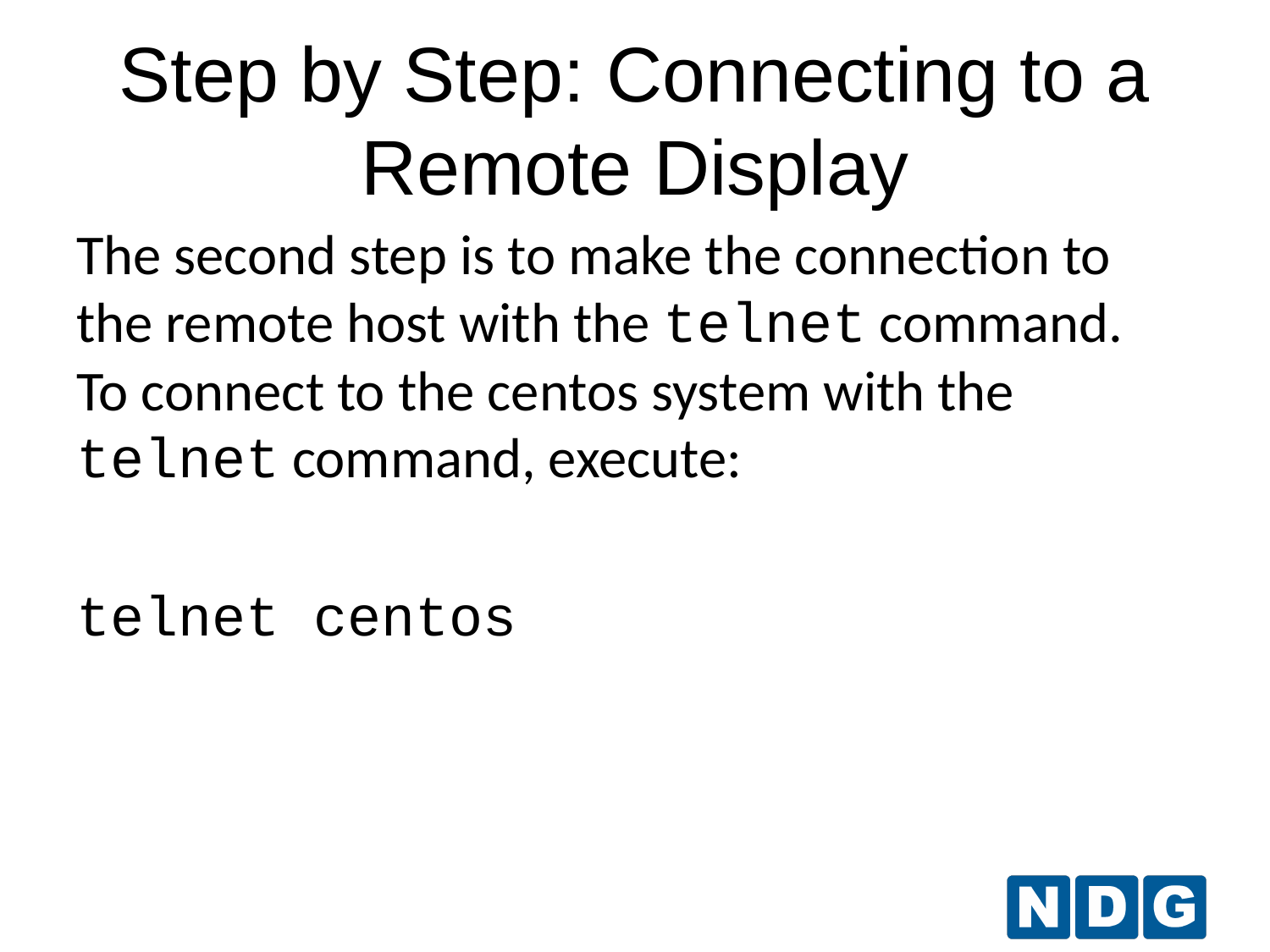

# Step by Step: Connecting to a Remote Display
The second step is to make the connection to the remote host with the telnet command.  To connect to the centos system with the telnet command, execute:

telnet centos